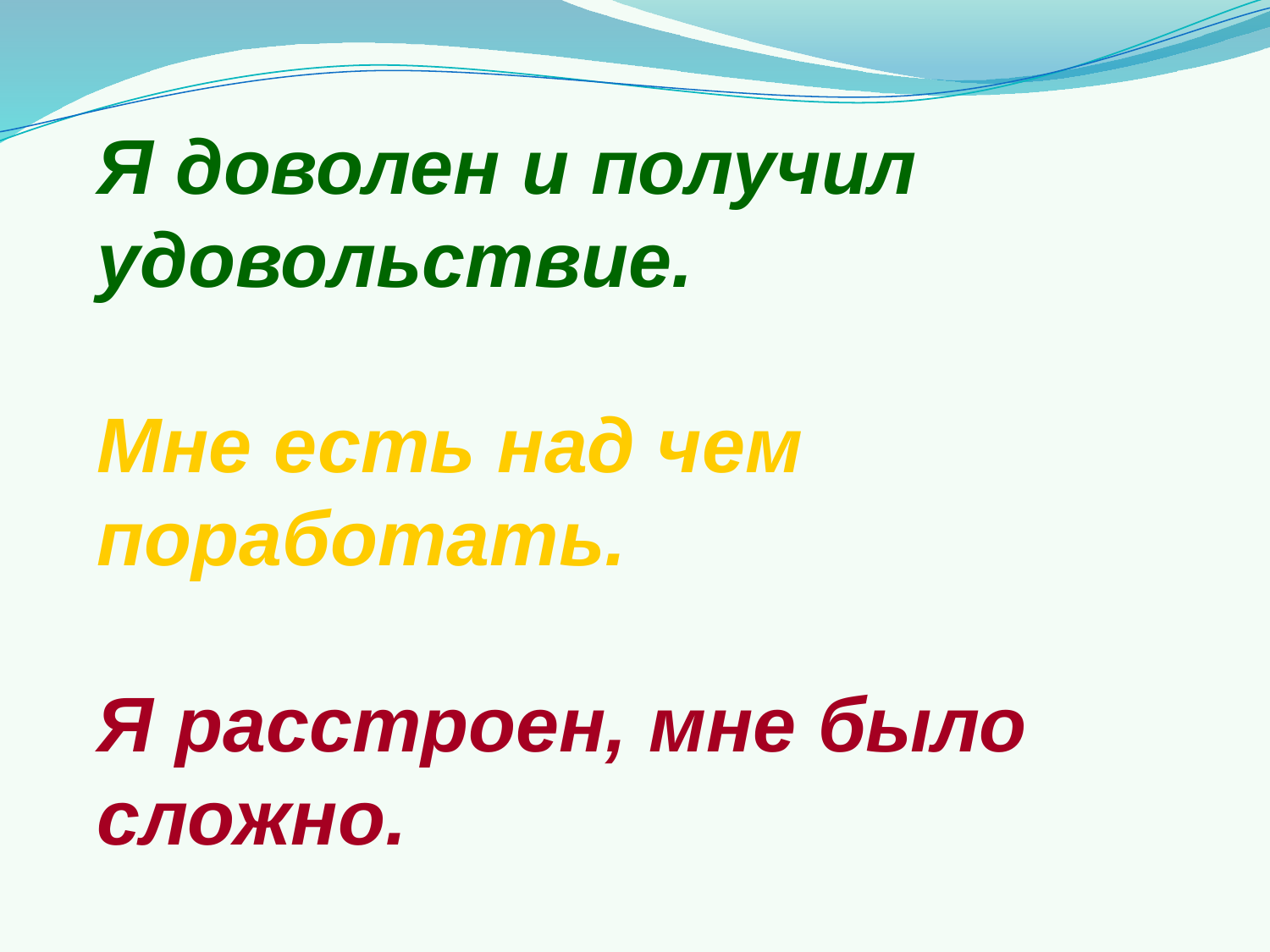

Я доволен и получил удовольствие.

Мне есть над чем поработать.

Я расстроен, мне было сложно.